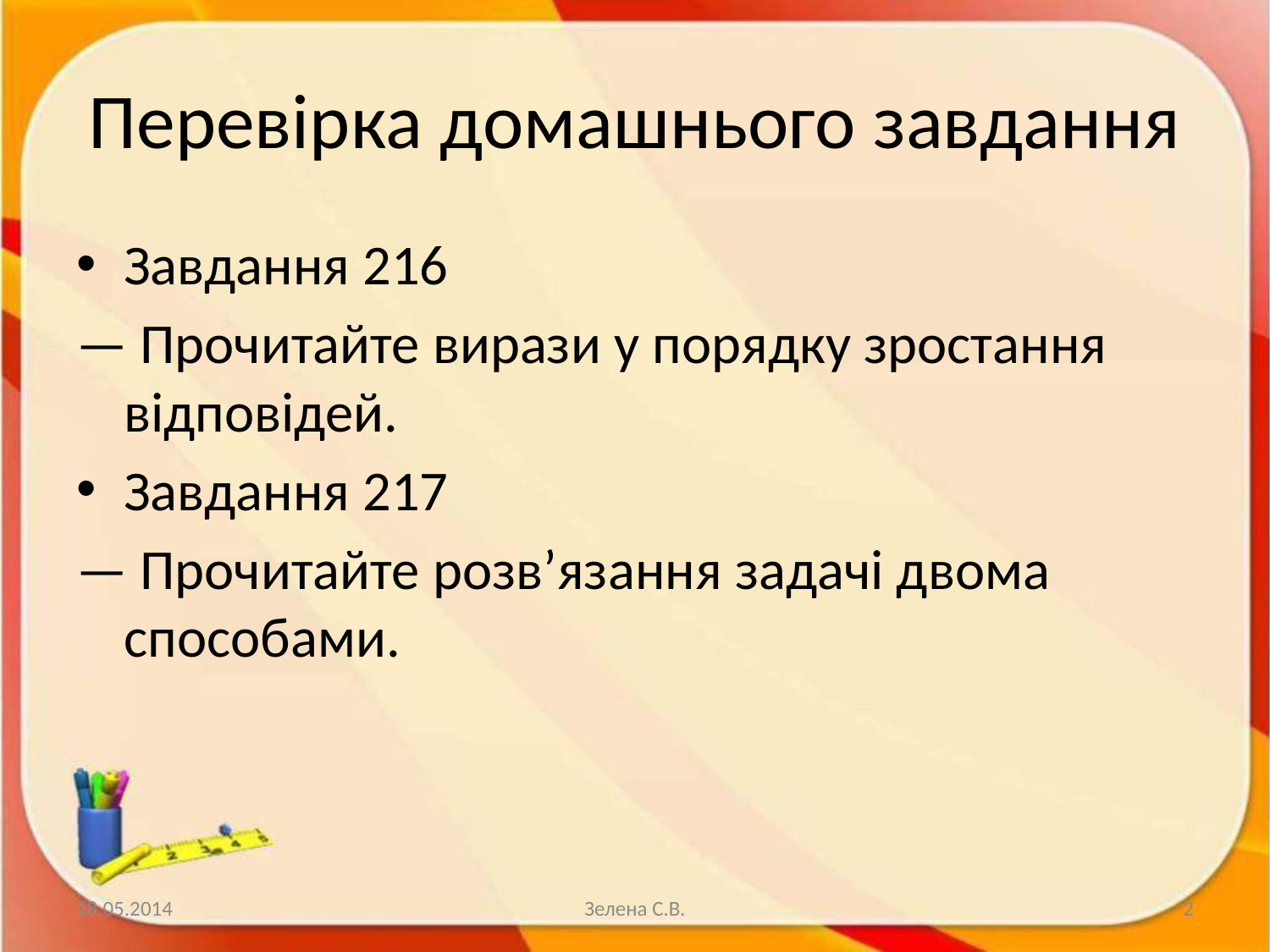

# Перевірка домашнього завдання
Завдання 216
— Прочитайте вирази у порядку зростання відповідей.
Завдання 217
— Прочитайте розв’язання задачі двома способами.

18.05.2014
Зелена С.В.
2